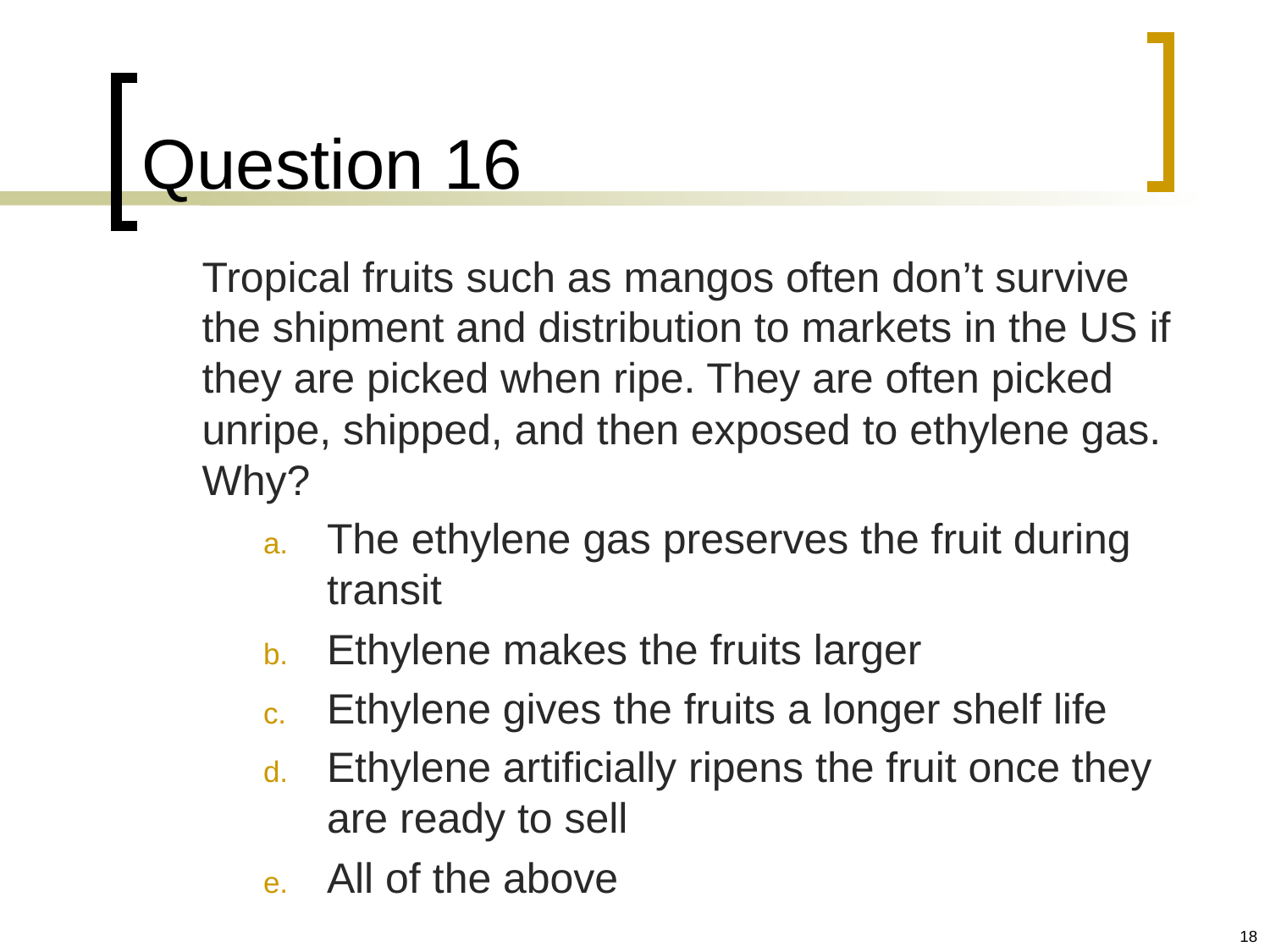

# Question 16
	Tropical fruits such as mangos often don’t survive the shipment and distribution to markets in the US if they are picked when ripe. They are often picked unripe, shipped, and then exposed to ethylene gas. Why?
The ethylene gas preserves the fruit during transit
Ethylene makes the fruits larger
Ethylene gives the fruits a longer shelf life
Ethylene artificially ripens the fruit once they are ready to sell
All of the above